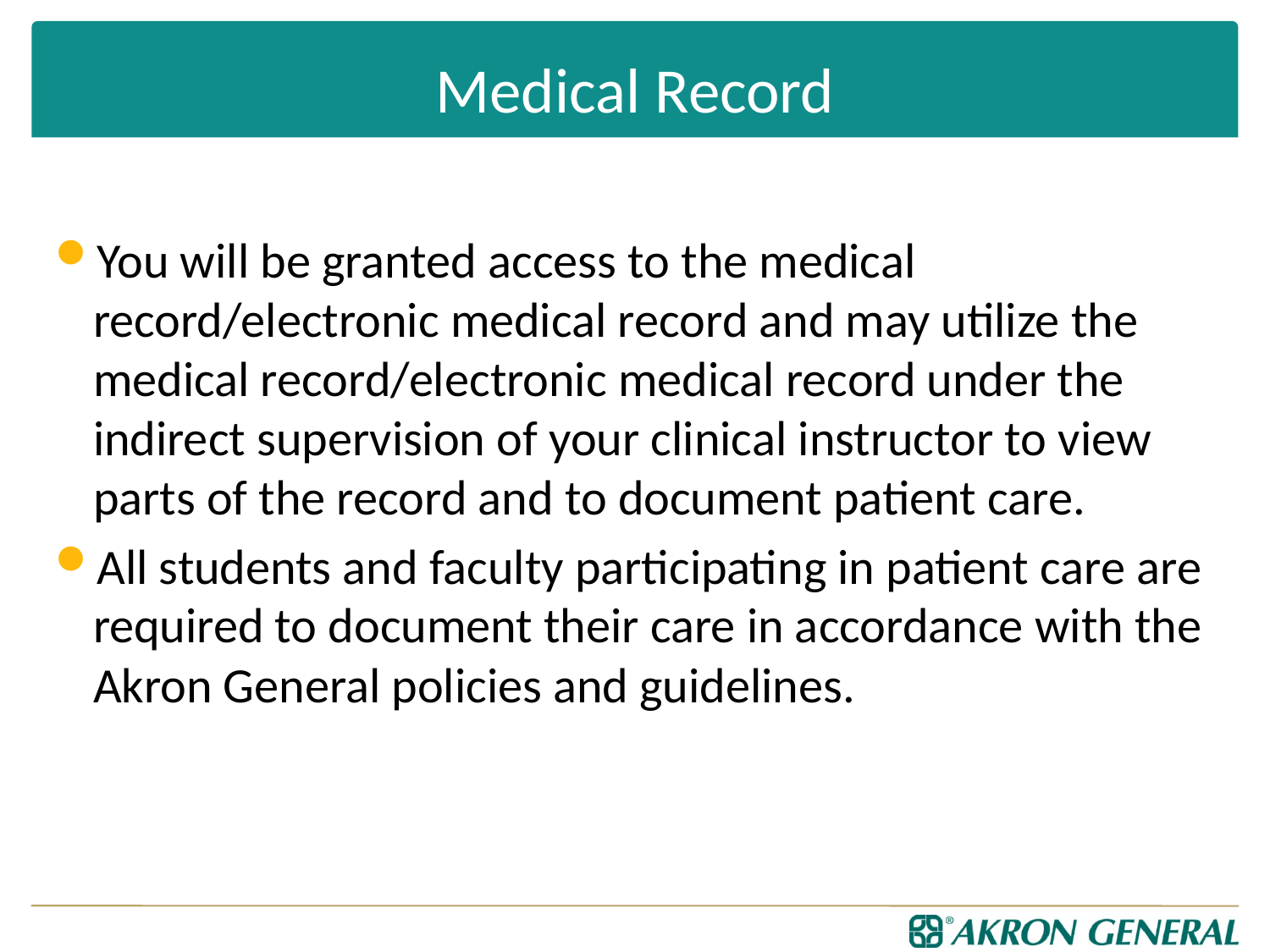

# Medical Record
You will be granted access to the medical record/electronic medical record and may utilize the medical record/electronic medical record under the indirect supervision of your clinical instructor to view parts of the record and to document patient care.
All students and faculty participating in patient care are required to document their care in accordance with the Akron General policies and guidelines.